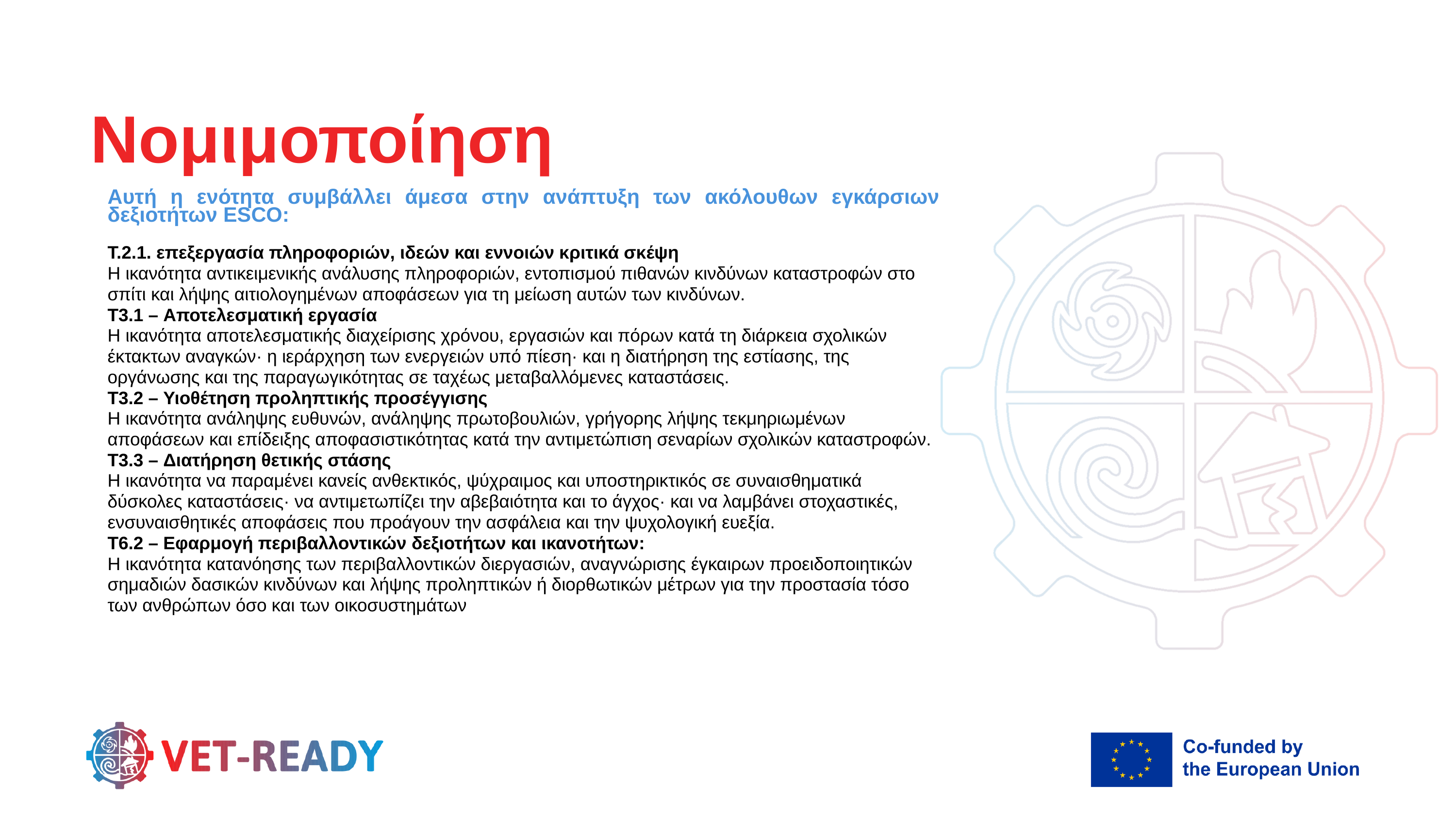

Νομιμοποίηση

Αυτή η ενότητα συμβάλλει άμεσα στην ανάπτυξη των ακόλουθων εγκάρσιων δεξιοτήτων ESCO:

T.2.1. επεξεργασία πληροφοριών, ιδεών και εννοιών κριτικά σκέψη
Η ικανότητα αντικειμενικής ανάλυσης πληροφοριών, εντοπισμού πιθανών κινδύνων καταστροφών στο σπίτι και λήψης αιτιολογημένων αποφάσεων για τη μείωση αυτών των κινδύνων.
T3.1 – Αποτελεσματική εργασία
Η ικανότητα αποτελεσματικής διαχείρισης χρόνου, εργασιών και πόρων κατά τη διάρκεια σχολικών έκτακτων αναγκών· η ιεράρχηση των ενεργειών υπό πίεση· και η διατήρηση της εστίασης, της οργάνωσης και της παραγωγικότητας σε ταχέως μεταβαλλόμενες καταστάσεις.
T3.2 – Υιοθέτηση προληπτικής προσέγγισης
Η ικανότητα ανάληψης ευθυνών, ανάληψης πρωτοβουλιών, γρήγορης λήψης τεκμηριωμένων αποφάσεων και επίδειξης αποφασιστικότητας κατά την αντιμετώπιση σεναρίων σχολικών καταστροφών.
T3.3 – Διατήρηση θετικής στάσης
Η ικανότητα να παραμένει κανείς ανθεκτικός, ψύχραιμος και υποστηρικτικός σε συναισθηματικά δύσκολες καταστάσεις· να αντιμετωπίζει την αβεβαιότητα και το άγχος· και να λαμβάνει στοχαστικές, ενσυναισθητικές αποφάσεις που προάγουν την ασφάλεια και την ψυχολογική ευεξία.
T6.2 – Εφαρμογή περιβαλλοντικών δεξιοτήτων και ικανοτήτων:
Η ικανότητα κατανόησης των περιβαλλοντικών διεργασιών, αναγνώρισης έγκαιρων προειδοποιητικών σημαδιών δασικών κινδύνων και λήψης προληπτικών ή διορθωτικών μέτρων για την προστασία τόσο των ανθρώπων όσο και των οικοσυστημάτων